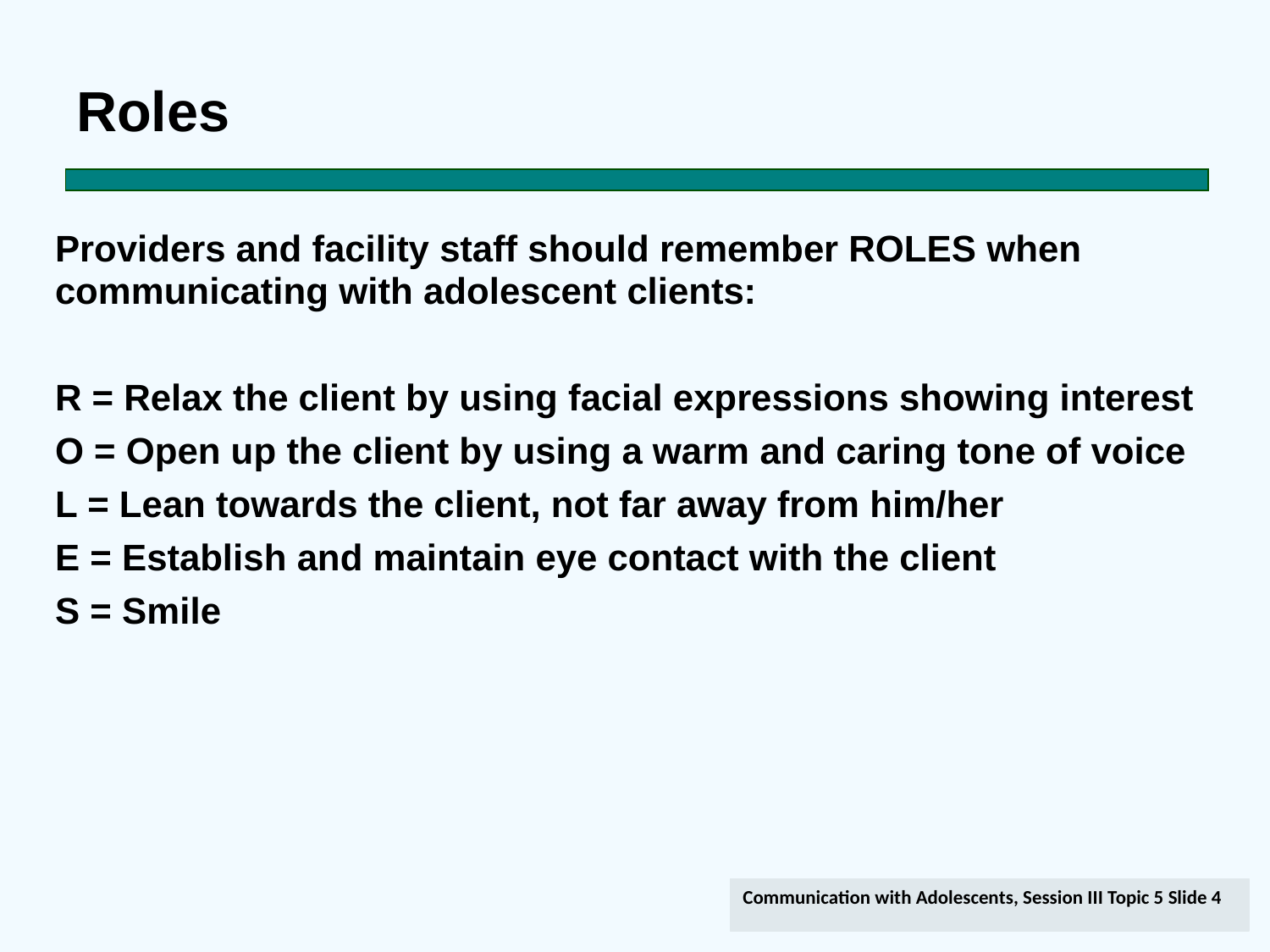

# Roles
Providers and facility staff should remember ROLES when communicating with adolescent clients:

R = Relax the client by using facial expressions showing interest
O = Open up the client by using a warm and caring tone of voice
L = Lean towards the client, not far away from him/her
E = Establish and maintain eye contact with the client
S = Smile

Communication with Adolescents, Session III Topic 5 Slide 4